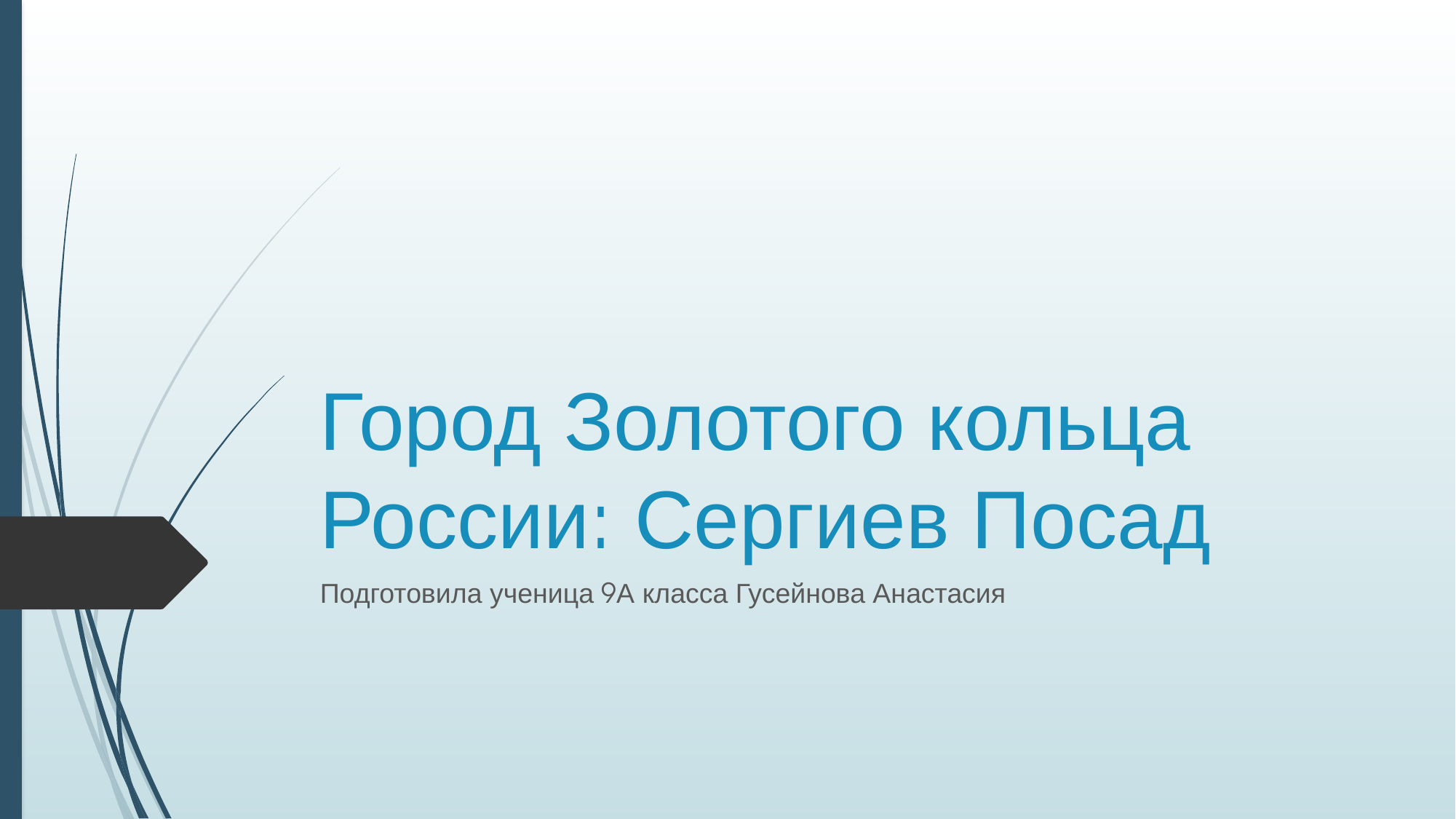

# Город Золотого кольца России: Сергиев Посад
Подготовила ученица 9А класса Гусейнова Анастасия